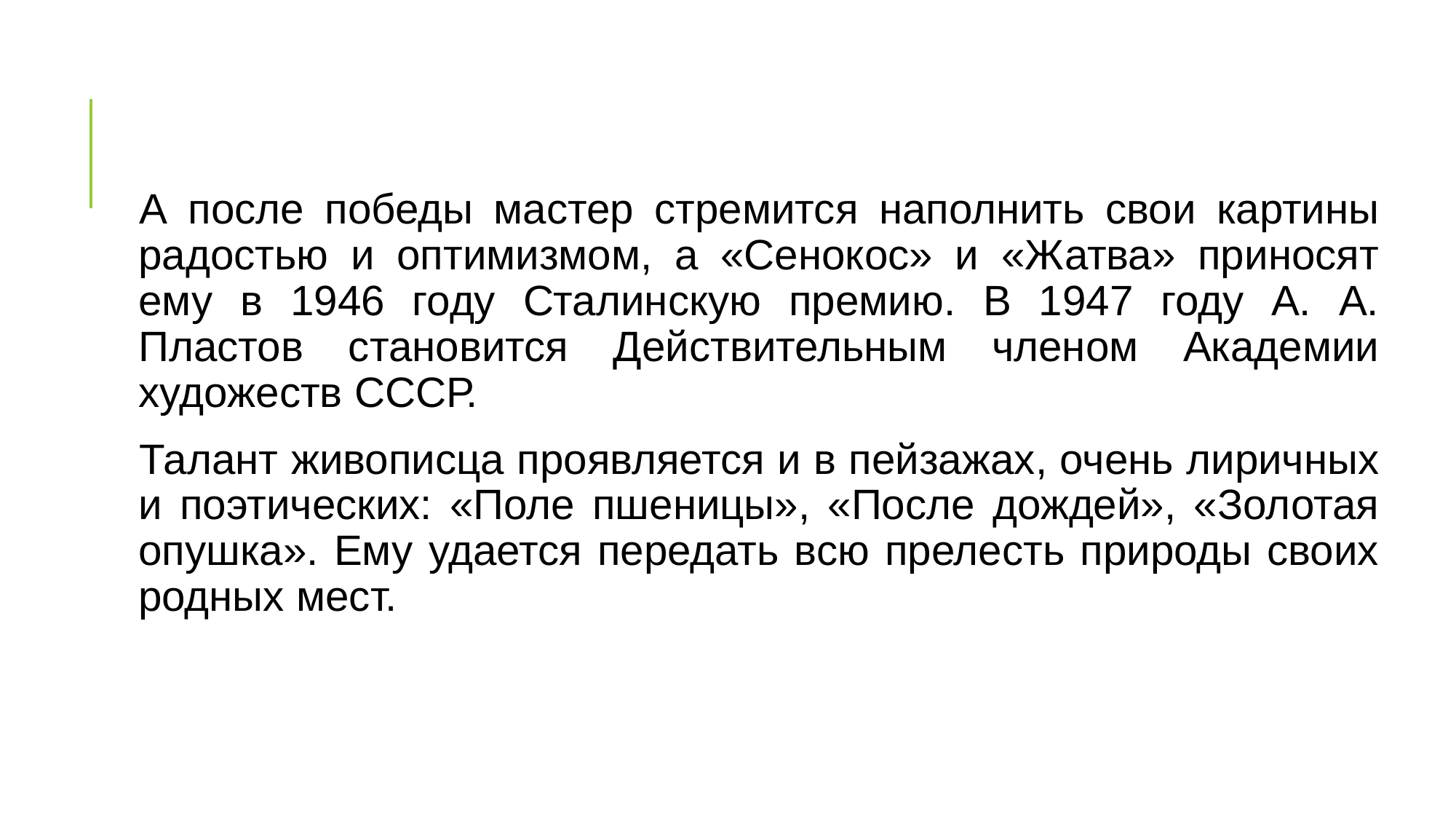

А после победы мастер стремится наполнить свои картины радостью и оптимизмом, а «Сенокос» и «Жатва» приносят ему в 1946 году Сталинскую премию. В 1947 году А. А. Пластов становится Действительным членом Академии художеств СССР.
Талант живописца проявляется и в пейзажах, очень лиричных и поэтических: «Поле пшеницы», «После дождей», «Золотая опушка». Ему удается передать всю прелесть природы своих родных мест.